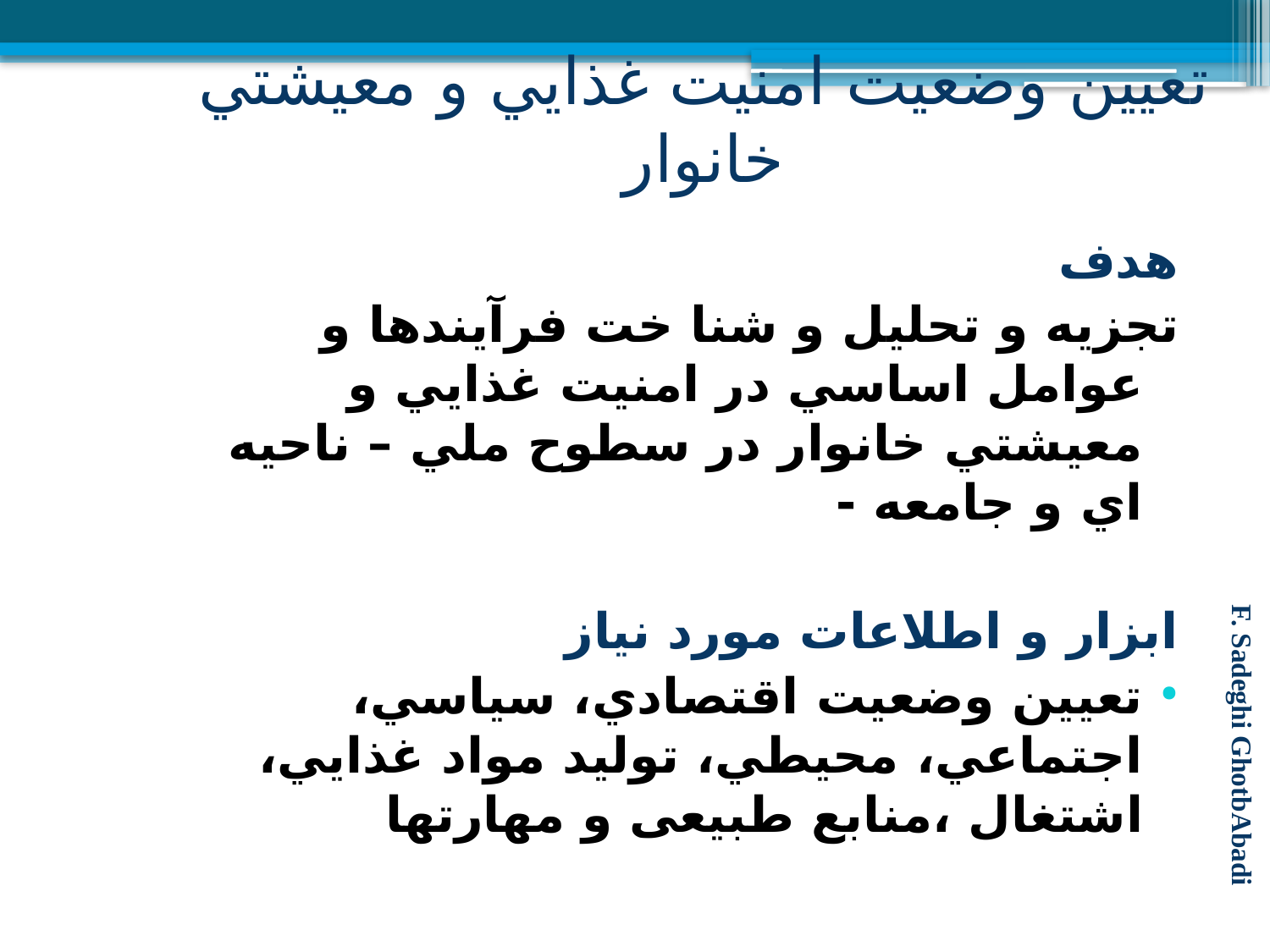

# تعيين وضعيت امنيت غذايي و معيشتي خانوار
هدف
تجزيه و تحليل و شنا خت فرآیندها و عوامل اساسي در امنیت غذايي و معيشتي خانوار در سطوح ملي – ناحيه اي و جامعه -

ابزار و اطلاعات مورد نياز
تعيين وضعيت اقتصادي، سياسي، اجتماعي، محيطي، توليد مواد غذايي، اشتغال ،منابع طبیعی و مهارتها